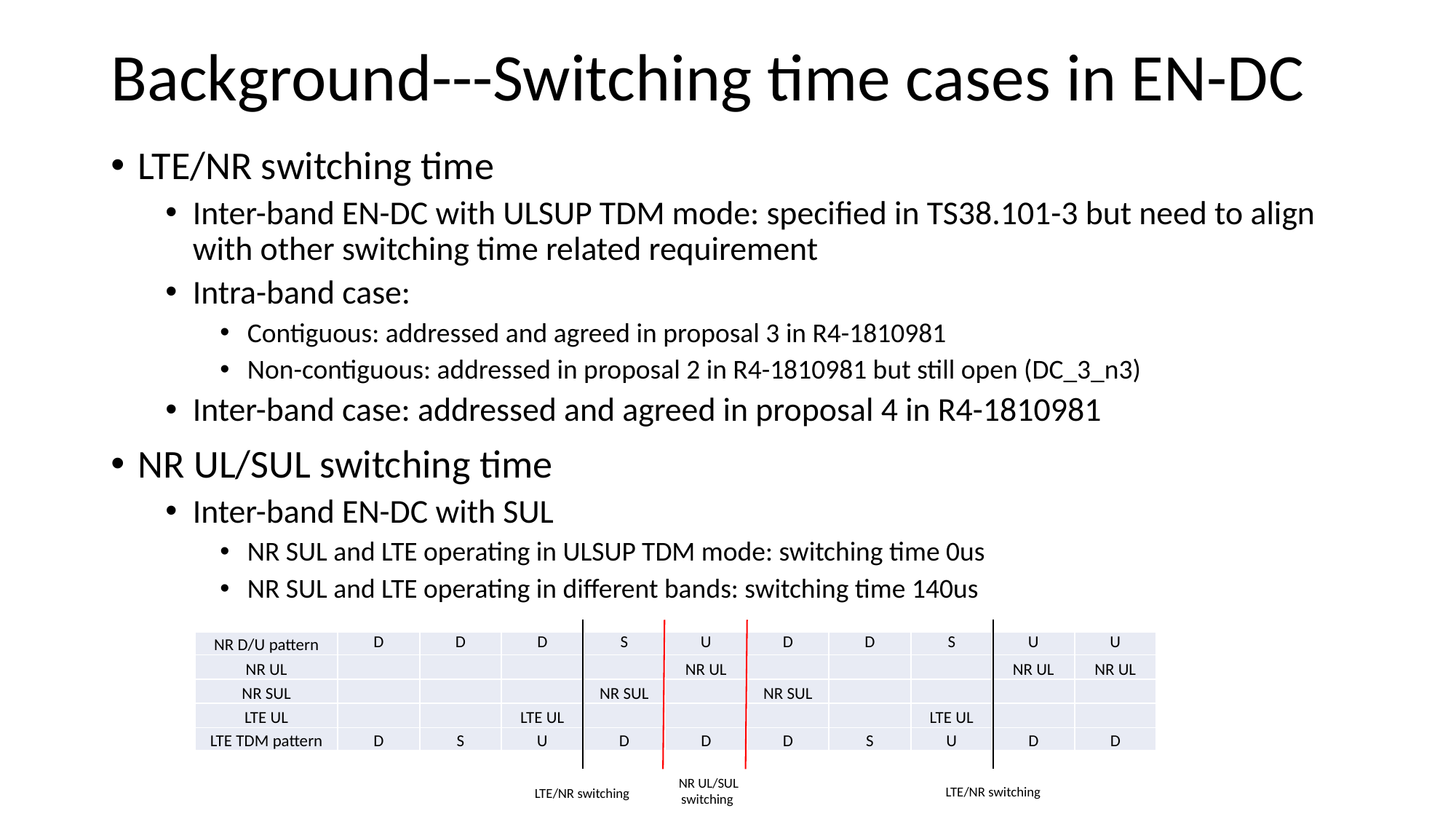

# Background---Switching time cases in EN-DC
LTE/NR switching time
Inter-band EN-DC with ULSUP TDM mode: specified in TS38.101-3 but need to align with other switching time related requirement
Intra-band case:
Contiguous: addressed and agreed in proposal 3 in R4-1810981
Non-contiguous: addressed in proposal 2 in R4-1810981 but still open (DC_3_n3)
Inter-band case: addressed and agreed in proposal 4 in R4-1810981
NR UL/SUL switching time
Inter-band EN-DC with SUL
NR SUL and LTE operating in ULSUP TDM mode: switching time 0us
NR SUL and LTE operating in different bands: switching time 140us

| NR D/U pattern | D | D | D | S | U | D | D | S | U | U |
| --- | --- | --- | --- | --- | --- | --- | --- | --- | --- | --- |
| NR UL |  |  |  |  | NR UL |  |  |  | NR UL | NR UL |
| NR SUL |  |  |  | NR SUL |  | NR SUL |  |  |  |  |
| LTE UL |  |  | LTE UL |  |  |  |  | LTE UL |  |  |
| LTE TDM pattern | D | S | U | D | D | D | S | U | D | D |
NR UL/SUL switching
LTE/NR switching
LTE/NR switching